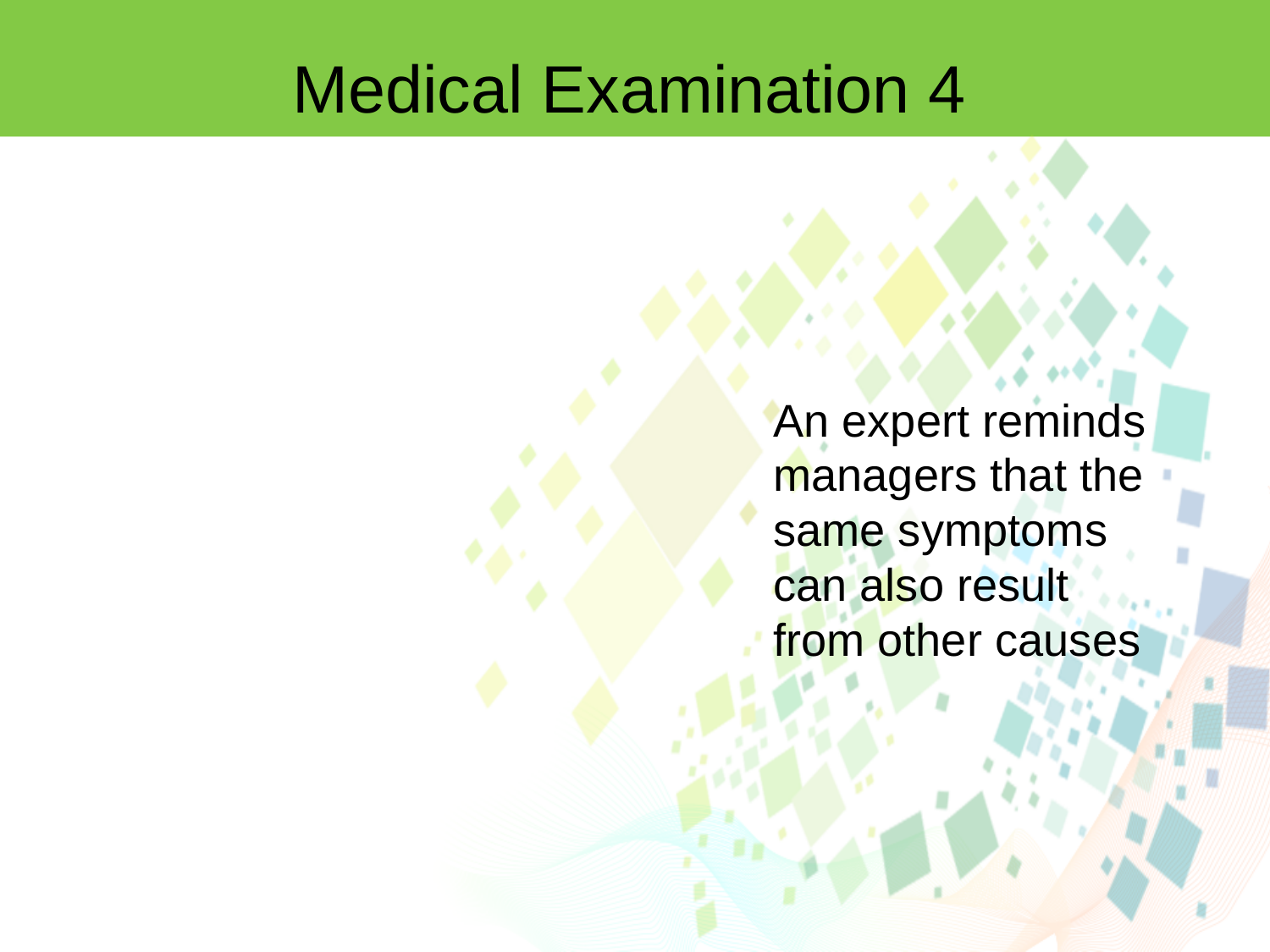

Medical Examination 4
An expert reminds managers that the same symptoms can also result from other causes